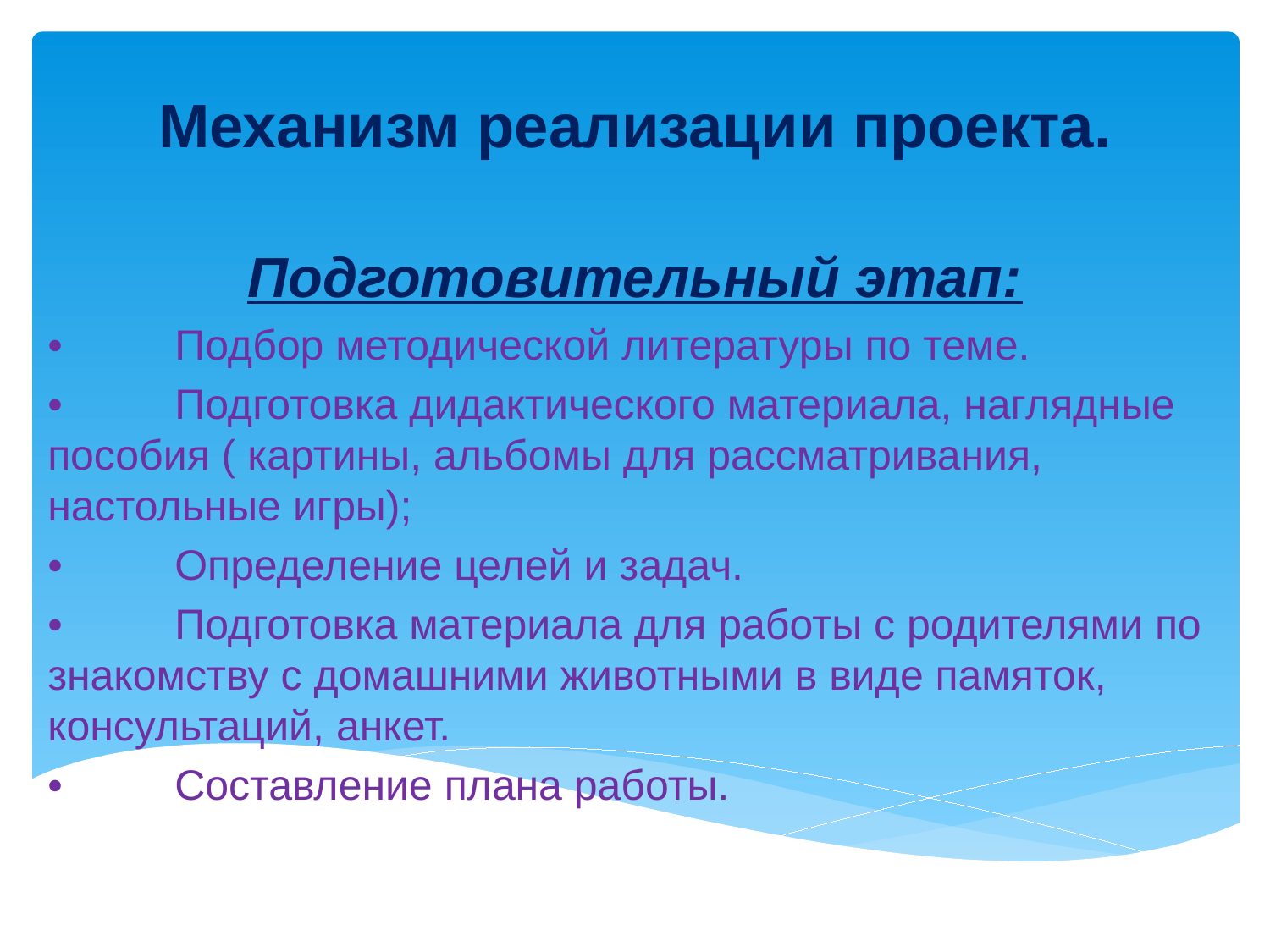

# Механизм реализации проекта.

Подготовительный этап:
•	Подбор методической литературы по теме.
•	Подготовка дидактического материала, наглядные пособия ( картины, альбомы для рассматривания, настольные игры);
•	Определение целей и задач.
•	Подготовка материала для работы с родителями по знакомству с домашними животными в виде памяток, консультаций, анкет.
•	Составление плана работы.